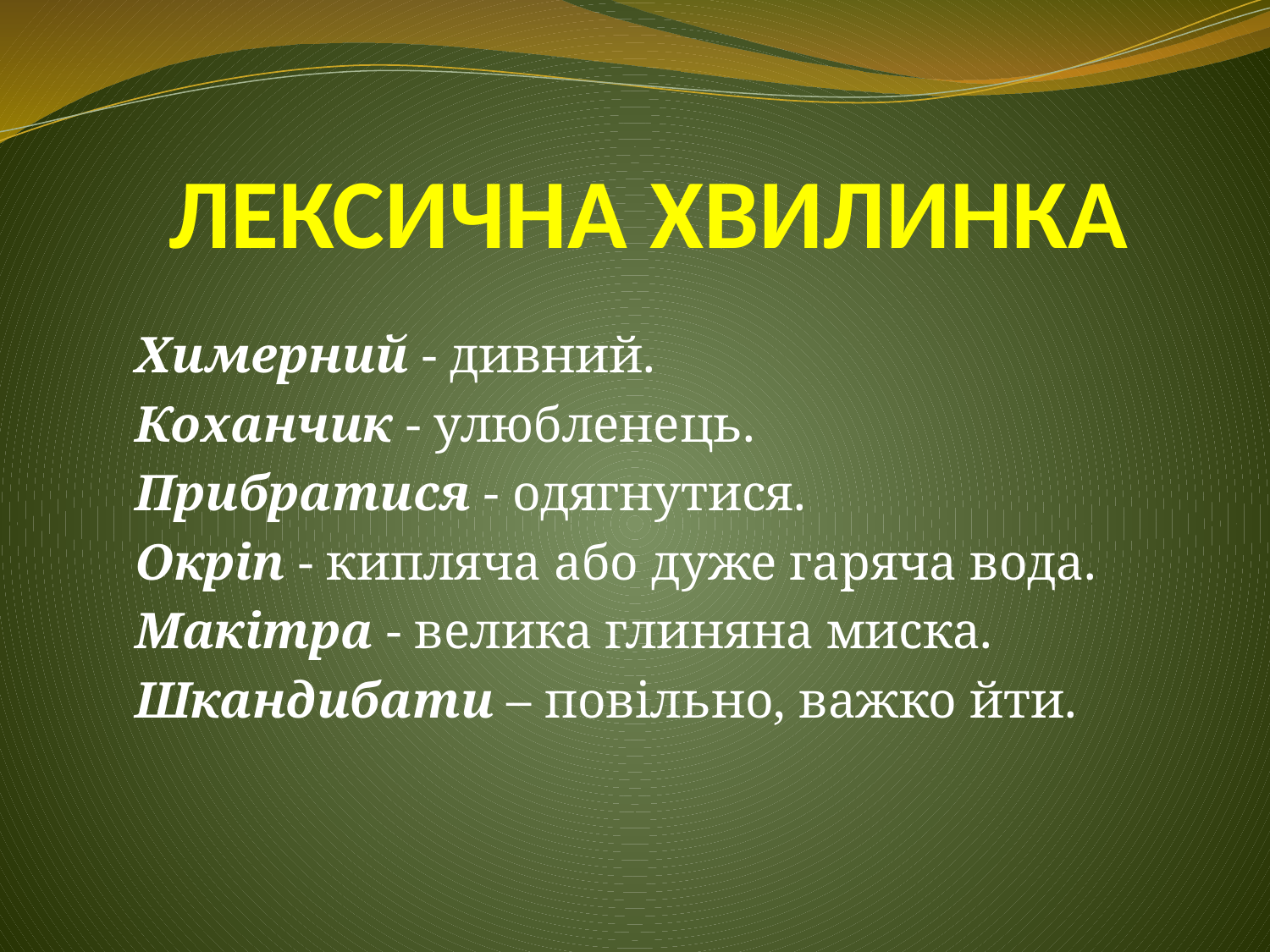

# ЛЕКСИЧНА ХВИЛИНКА
Химерний - дивний.
Коханчик - улюбленець.
Прибратися - одягнутися.
Окріп - кипляча або дуже гаряча вода.
Макітра - велика глиняна миска.
Шкандибати – повільно, важко йти.